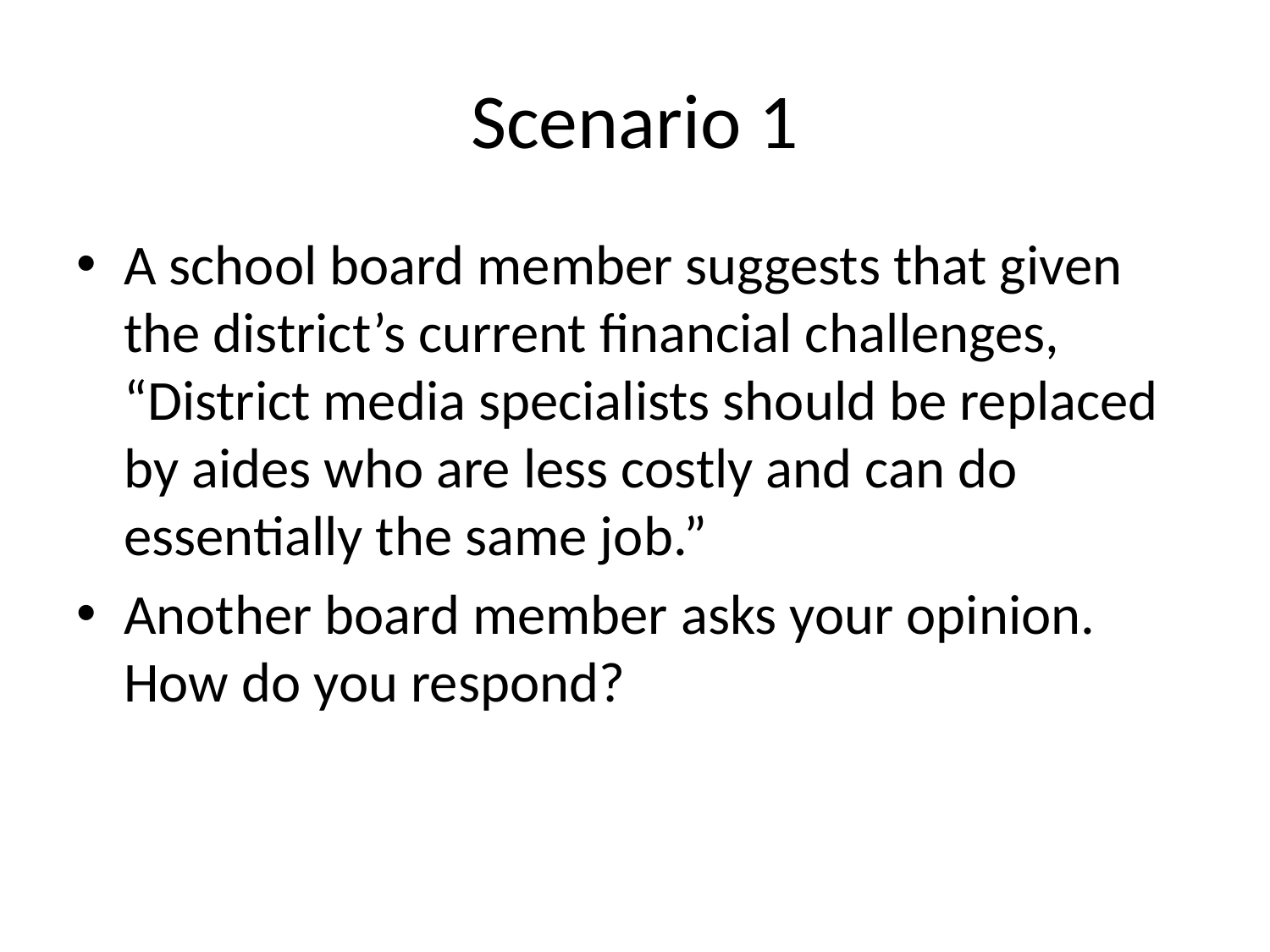

# Scenario 1
A school board member suggests that given the district’s current financial challenges, “District media specialists should be replaced by aides who are less costly and can do essentially the same job.”
Another board member asks your opinion.  How do you respond?